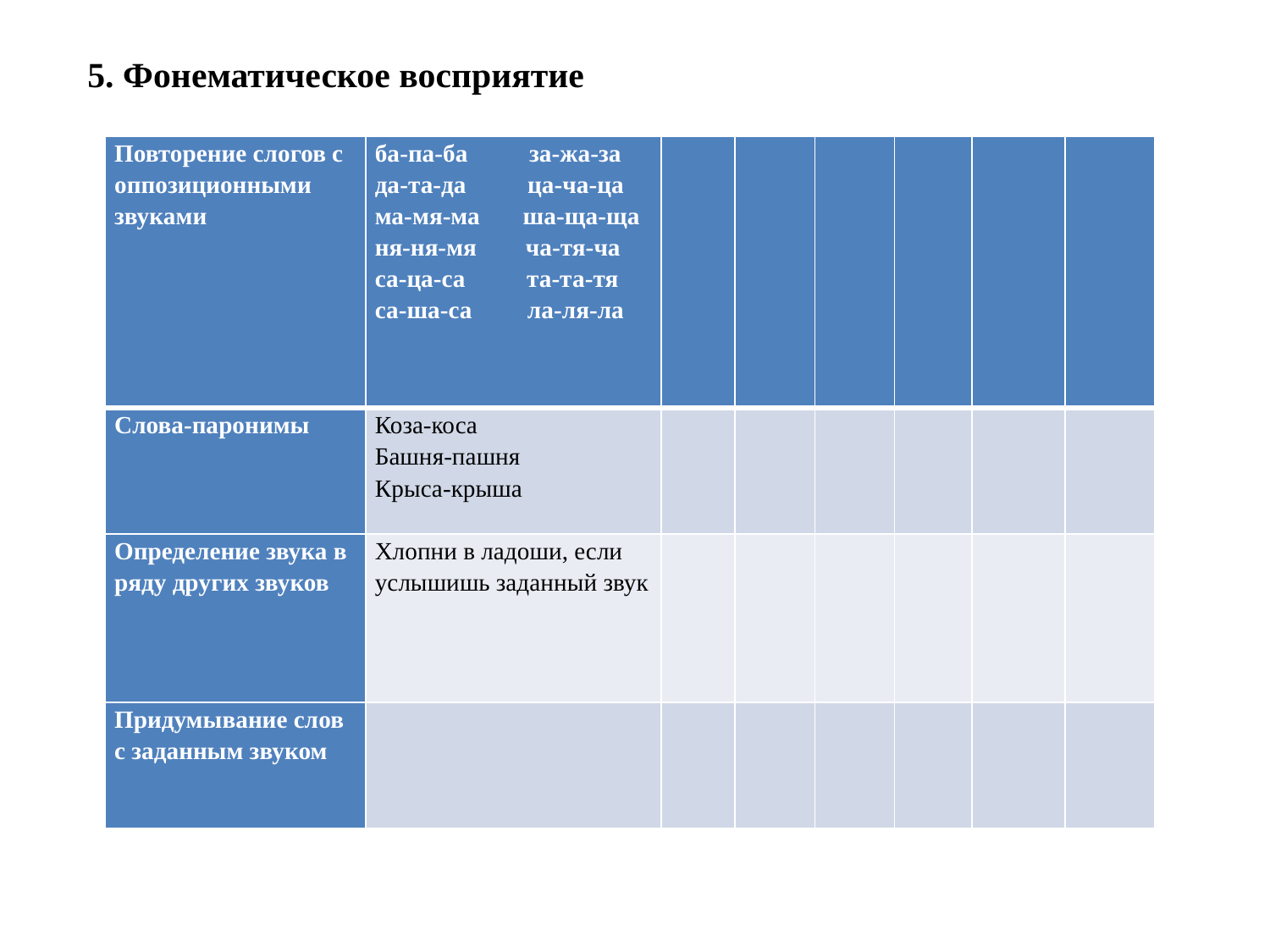

5. Фонематическое восприятие
| Повторение слогов с оппозиционными звуками | ба-па-ба за-жа-за да-та-да ца-ча-ца ма-мя-ма ша-ща-ща ня-ня-мя ча-тя-ча са-ца-са та-та-тя са-ша-са ла-ля-ла |  |  |  |  |  |  |
| --- | --- | --- | --- | --- | --- | --- | --- |
| Слова-паронимы | Коза-коса Башня-пашня Крыса-крыша |  |  |  |  |  |  |
| Определение звука в ряду других звуков | Хлопни в ладоши, если услышишь заданный звук |  |  |  |  |  |  |
| Придумывание слов с заданным звуком |  |  |  |  |  |  |  |